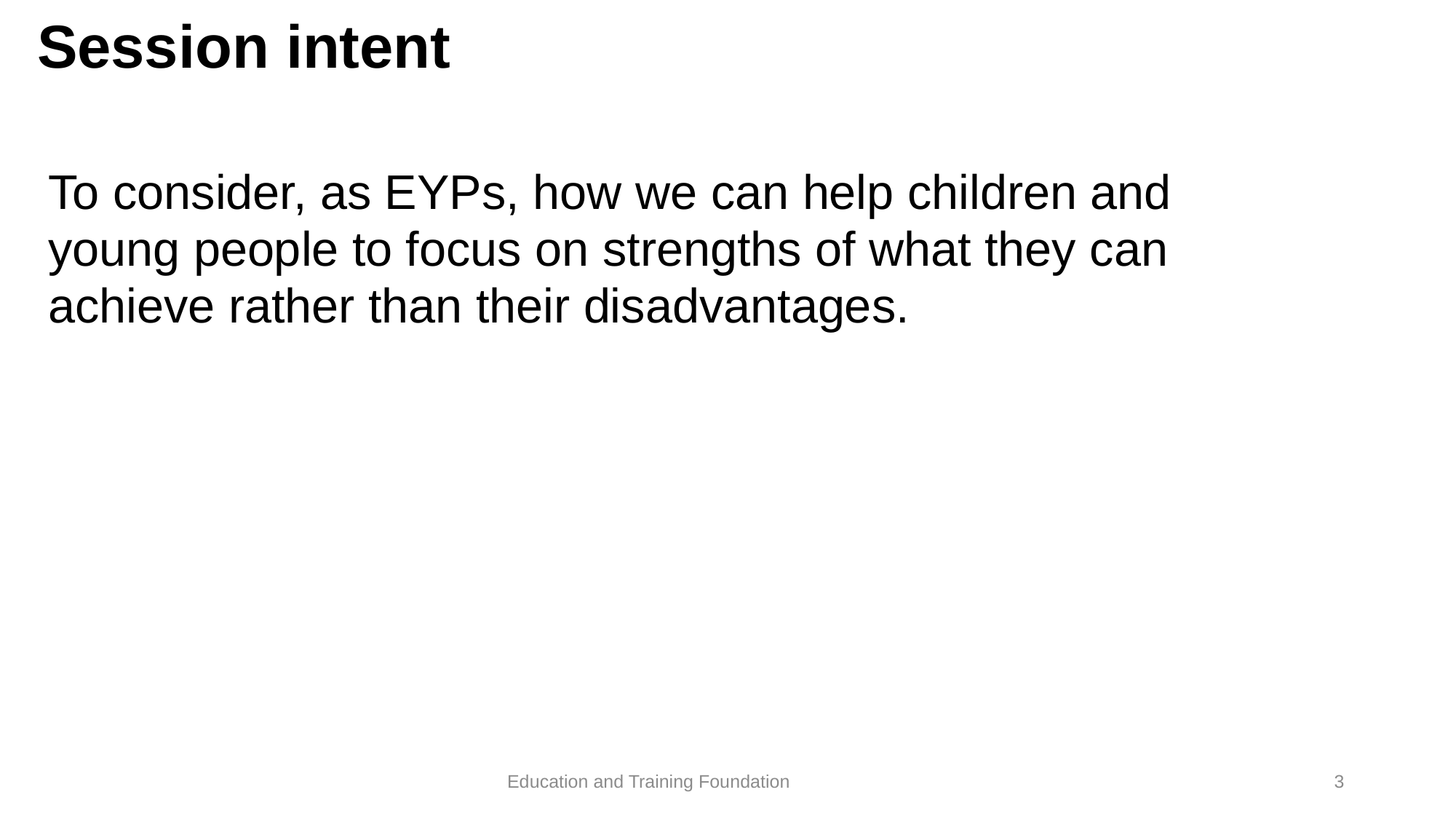

# Session intent
To consider, as EYPs, how we can help children and young people to focus on strengths of what they can achieve rather than their disadvantages.
3
Education and Training Foundation